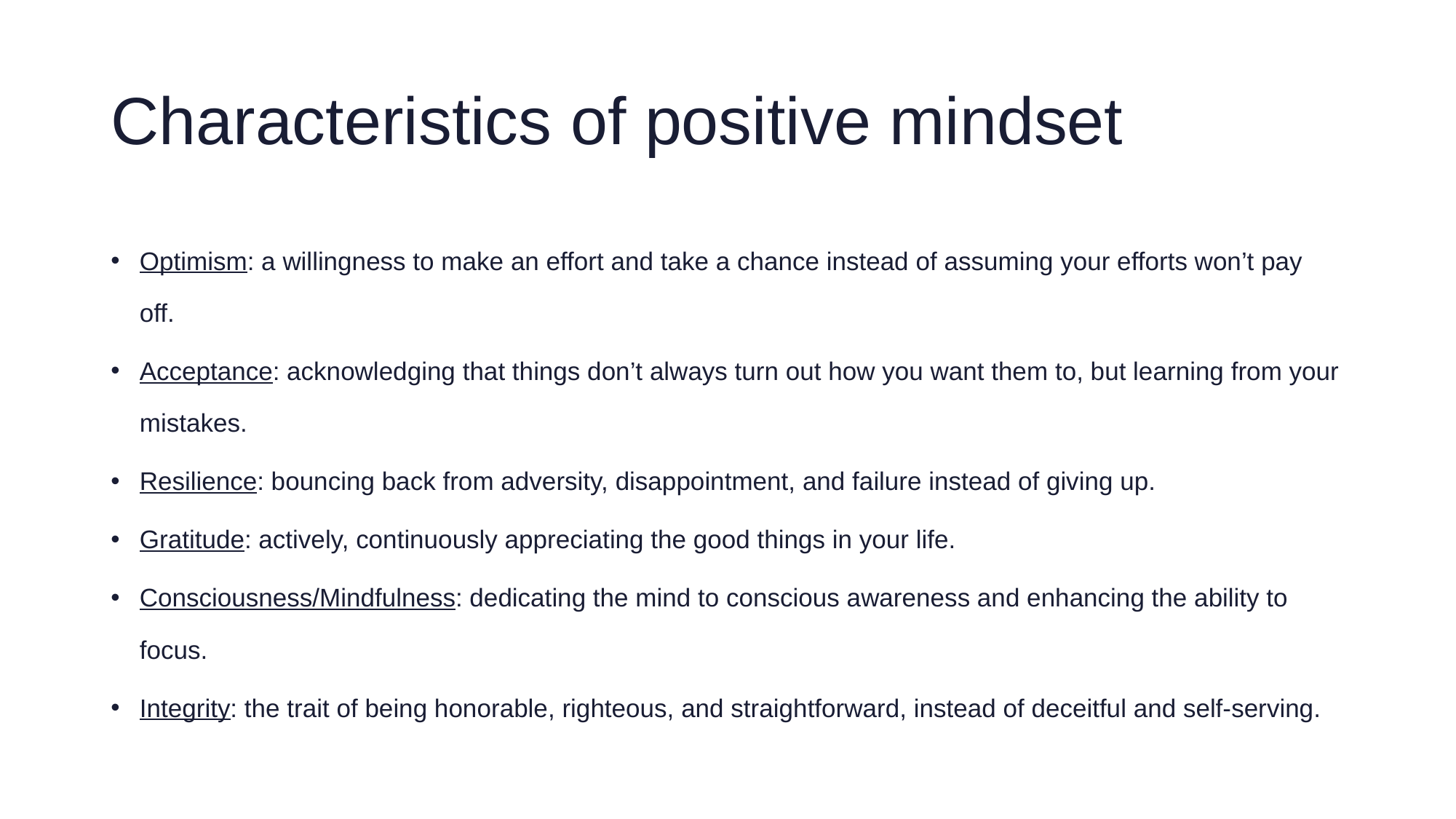

# Characteristics of positive mindset
Optimism: a willingness to make an effort and take a chance instead of assuming your efforts won’t pay off.
Acceptance: acknowledging that things don’t always turn out how you want them to, but learning from your mistakes.
Resilience: bouncing back from adversity, disappointment, and failure instead of giving up.
Gratitude: actively, continuously appreciating the good things in your life.
Consciousness/Mindfulness: dedicating the mind to conscious awareness and enhancing the ability to focus.
Integrity: the trait of being honorable, righteous, and straightforward, instead of deceitful and self-serving.